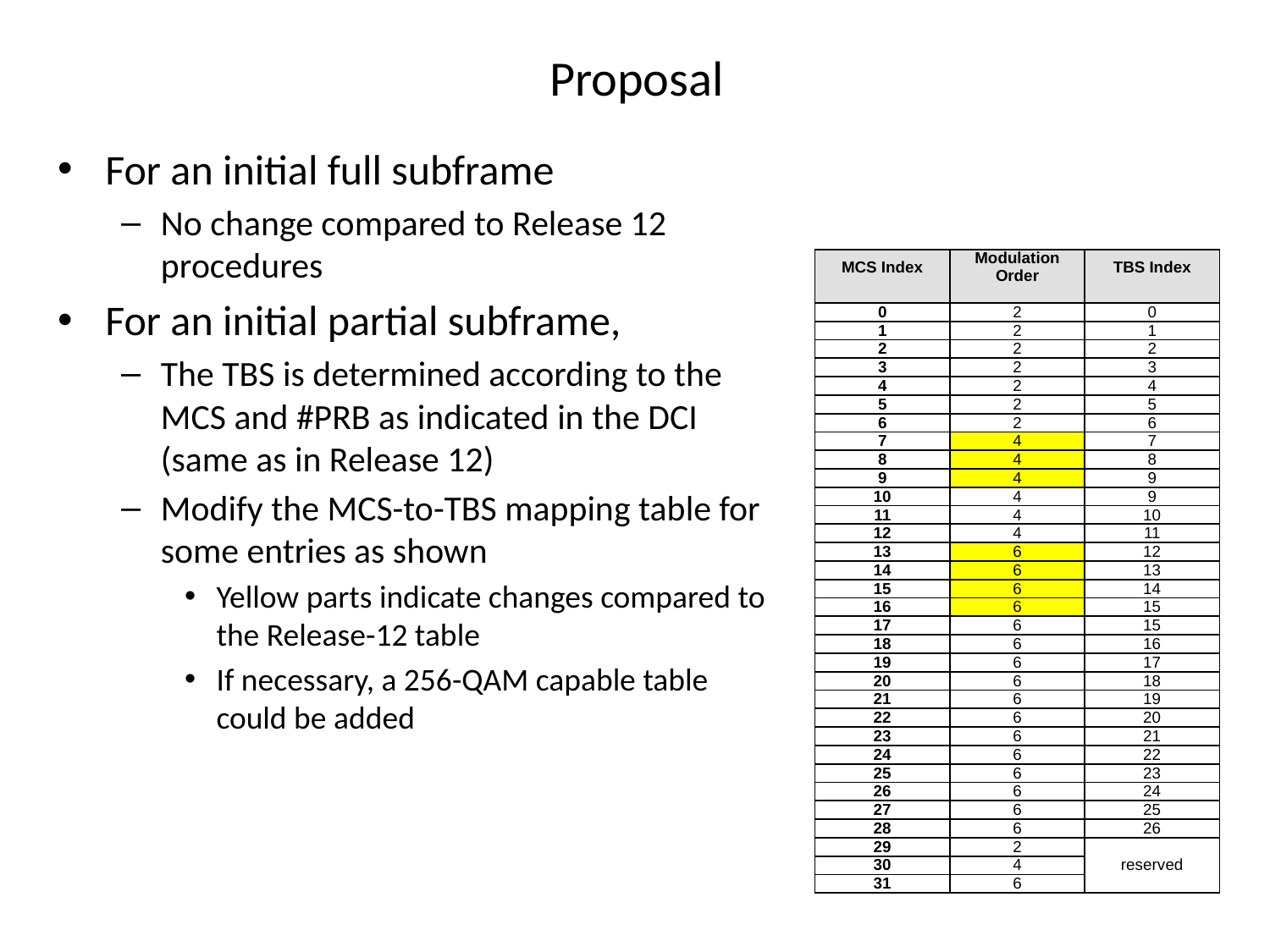

# Proposal
For an initial full subframe
No change compared to Release 12 procedures
For an initial partial subframe,
The TBS is determined according to the MCS and #PRB as indicated in the DCI
(same as in Release 12)
Modify the MCS-to-TBS mapping table for some entries as shown
Yellow parts indicate changes compared to the Release-12 table
If necessary, a 256-QAM capable table could be added
| MCS Index | Modulation Order | TBS Index |
| --- | --- | --- |
| 0 | 2 | 0 |
| 1 | 2 | 1 |
| 2 | 2 | 2 |
| 3 | 2 | 3 |
| 4 | 2 | 4 |
| 5 | 2 | 5 |
| 6 | 2 | 6 |
| 7 | 4 | 7 |
| 8 | 4 | 8 |
| 9 | 4 | 9 |
| 10 | 4 | 9 |
| 11 | 4 | 10 |
| 12 | 4 | 11 |
| 13 | 6 | 12 |
| 14 | 6 | 13 |
| 15 | 6 | 14 |
| 16 | 6 | 15 |
| 17 | 6 | 15 |
| 18 | 6 | 16 |
| 19 | 6 | 17 |
| 20 | 6 | 18 |
| 21 | 6 | 19 |
| 22 | 6 | 20 |
| 23 | 6 | 21 |
| 24 | 6 | 22 |
| 25 | 6 | 23 |
| 26 | 6 | 24 |
| 27 | 6 | 25 |
| 28 | 6 | 26 |
| 29 | 2 | reserved |
| 30 | 4 |  |
| 31 | 6 |  |